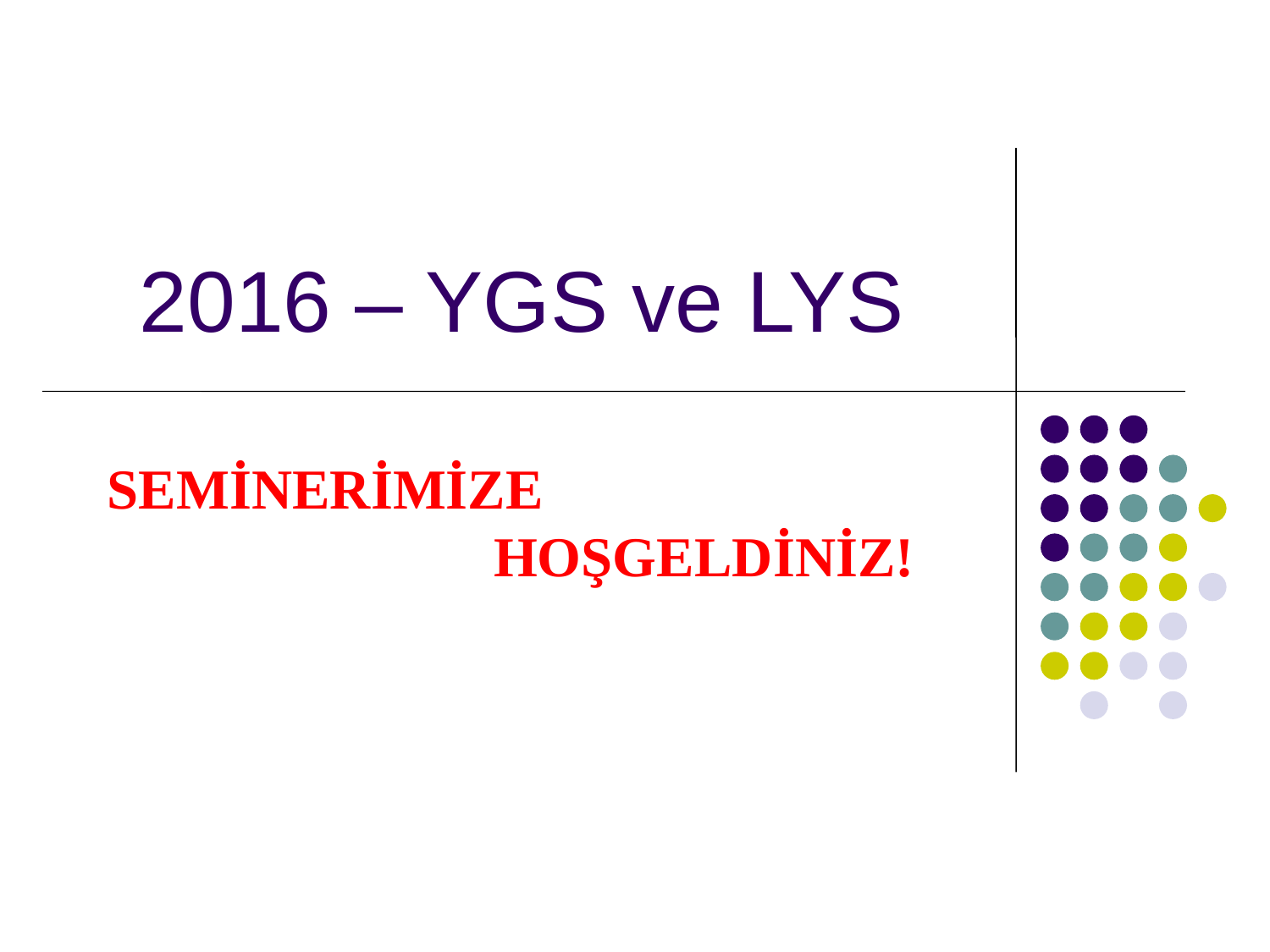

# 2016 – YGS ve LYS
SEMİNERİMİZE   HOŞGELDİNİZ!